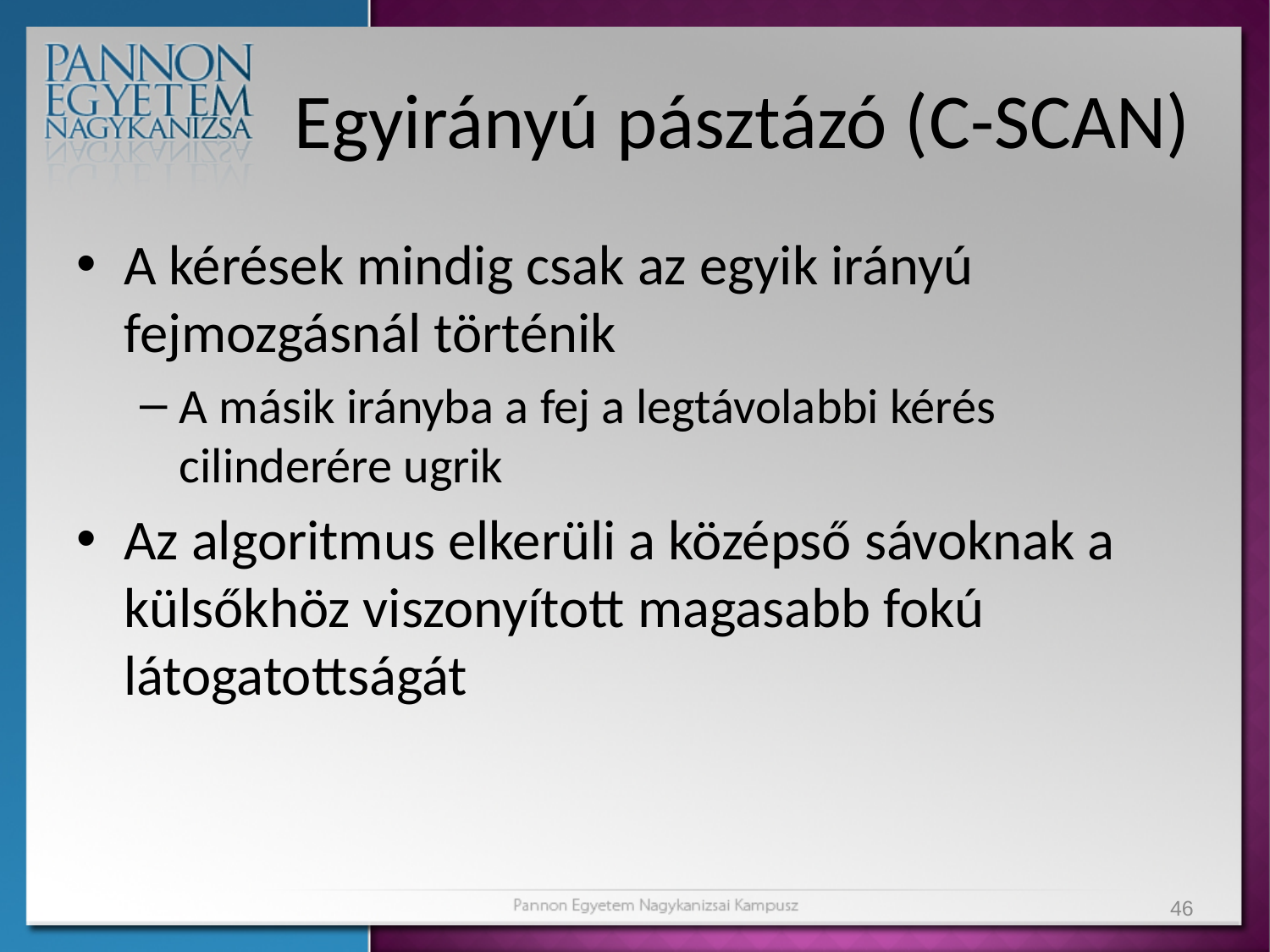

# Egyirányú pásztázó (C-SCAN)
A kérések mindig csak az egyik irányú fejmozgásnál történik
A másik irányba a fej a legtávolabbi kérés cilinderére ugrik
Az algoritmus elkerüli a középső sávoknak a külsőkhöz viszonyított magasabb fokú látogatottságát

46